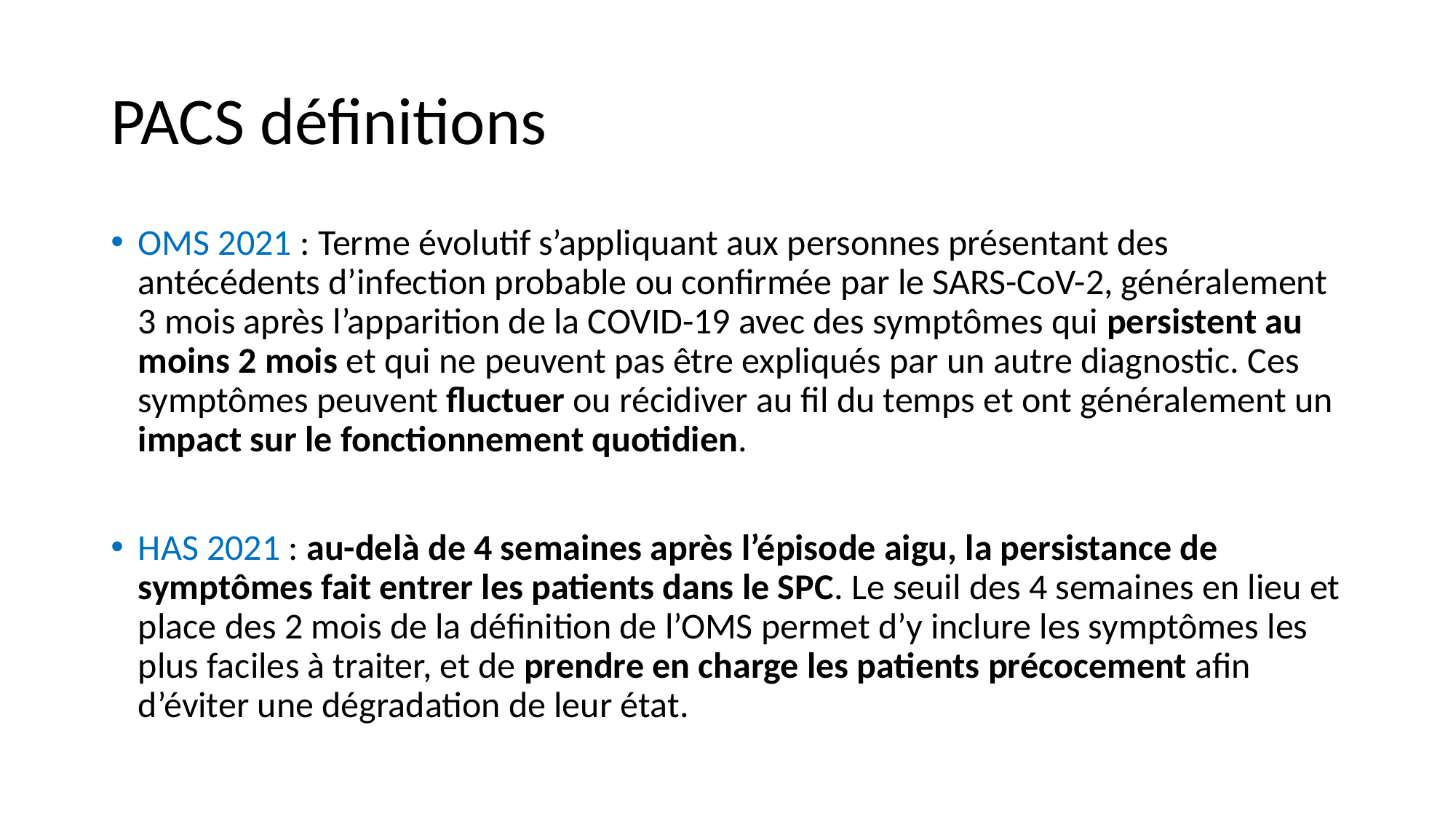

# PACS définitions
OMS 2021 : Terme évolutif s’appliquant aux personnes présentant des antécédents d’infection probable ou confirmée par le SARS-CoV-2, généralement 3 mois après l’apparition de la COVID-19 avec des symptômes qui persistent au moins 2 mois et qui ne peuvent pas être expliqués par un autre diagnostic. Ces symptômes peuvent fluctuer ou récidiver au fil du temps et ont généralement un impact sur le fonctionnement quotidien.

HAS 2021 : au-delà de 4 semaines après l’épisode aigu, la persistance de symptômes fait entrer les patients dans le SPC. Le seuil des 4 semaines en lieu et place des 2 mois de la définition de l’OMS permet d’y inclure les symptômes les plus faciles à traiter, et de prendre en charge les patients précocement afin d’éviter une dégradation de leur état.